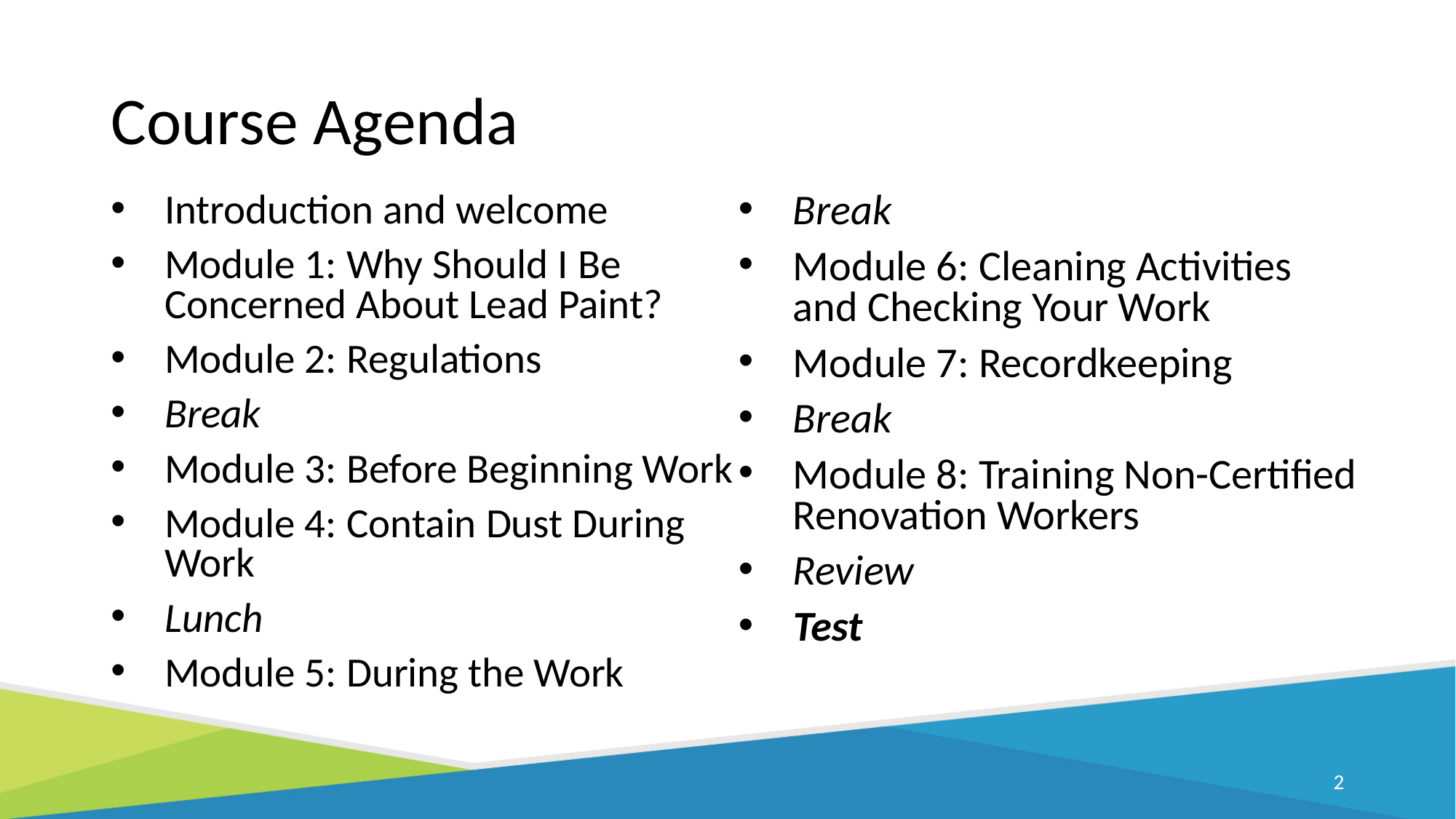

# Course Agenda
Introduction and welcome
Module 1: Why Should I Be Concerned About Lead Paint?
Module 2: Regulations
Break
Module 3: Before Beginning Work
Module 4: Contain Dust During Work
Lunch
Module 5: During the Work

Break
Module 6: Cleaning Activities and Checking Your Work
Module 7: Recordkeeping
Break
Module 8: Training Non-Certified Renovation Workers
Review
Test

2